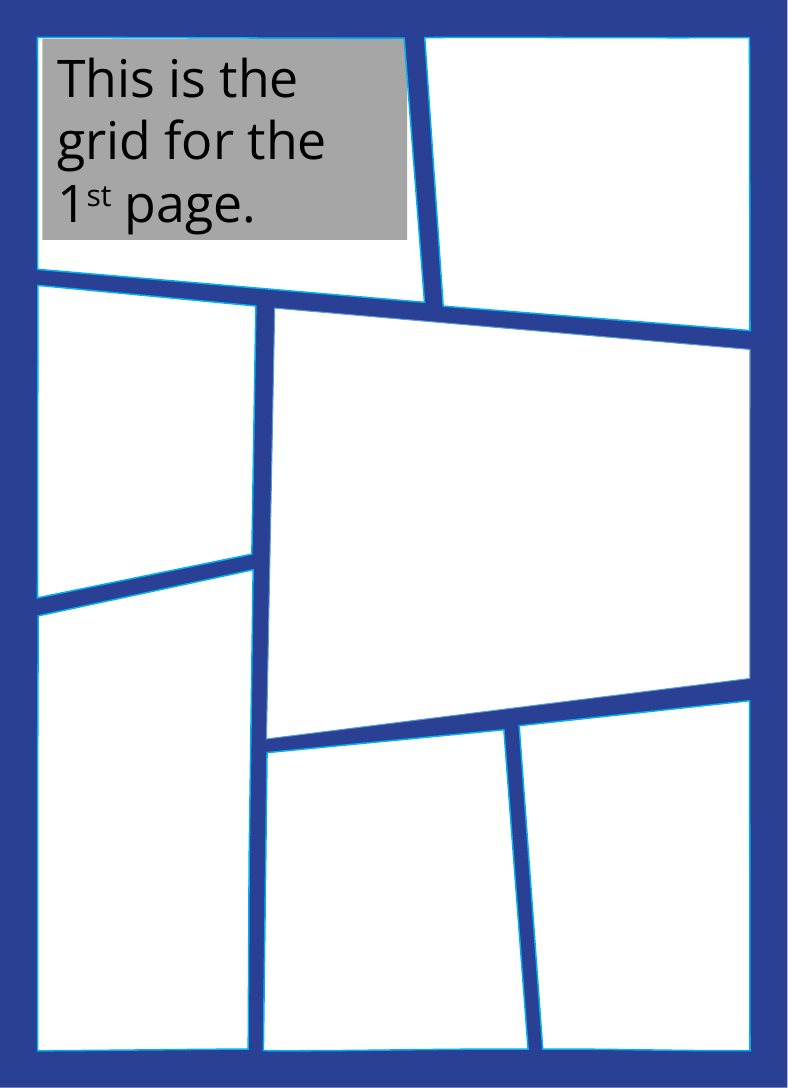

This is the grid for the 1st page.